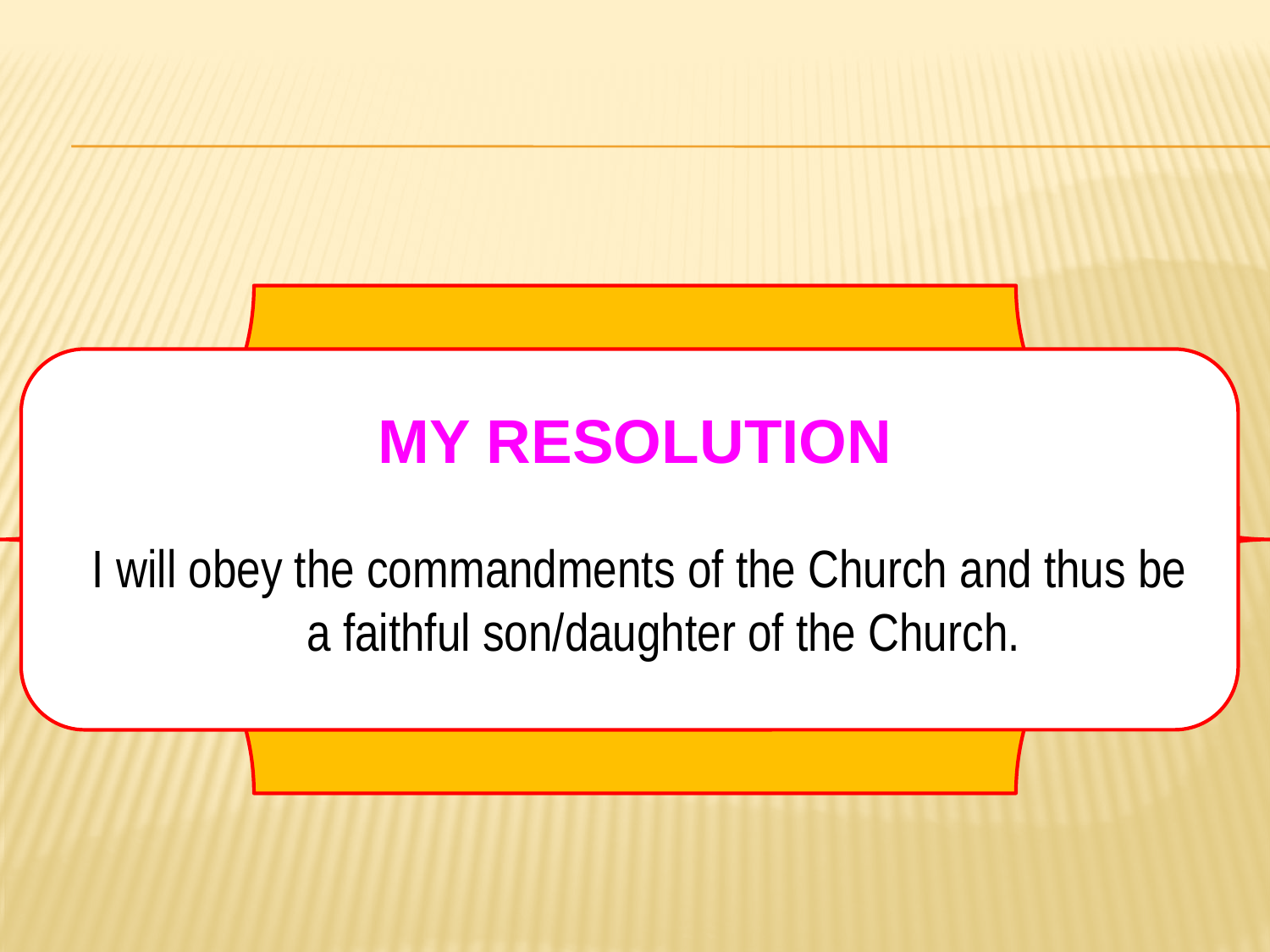

# MY resolution
I will obey the commandments of the Church and thus be a faithful son/daughter of the Church.